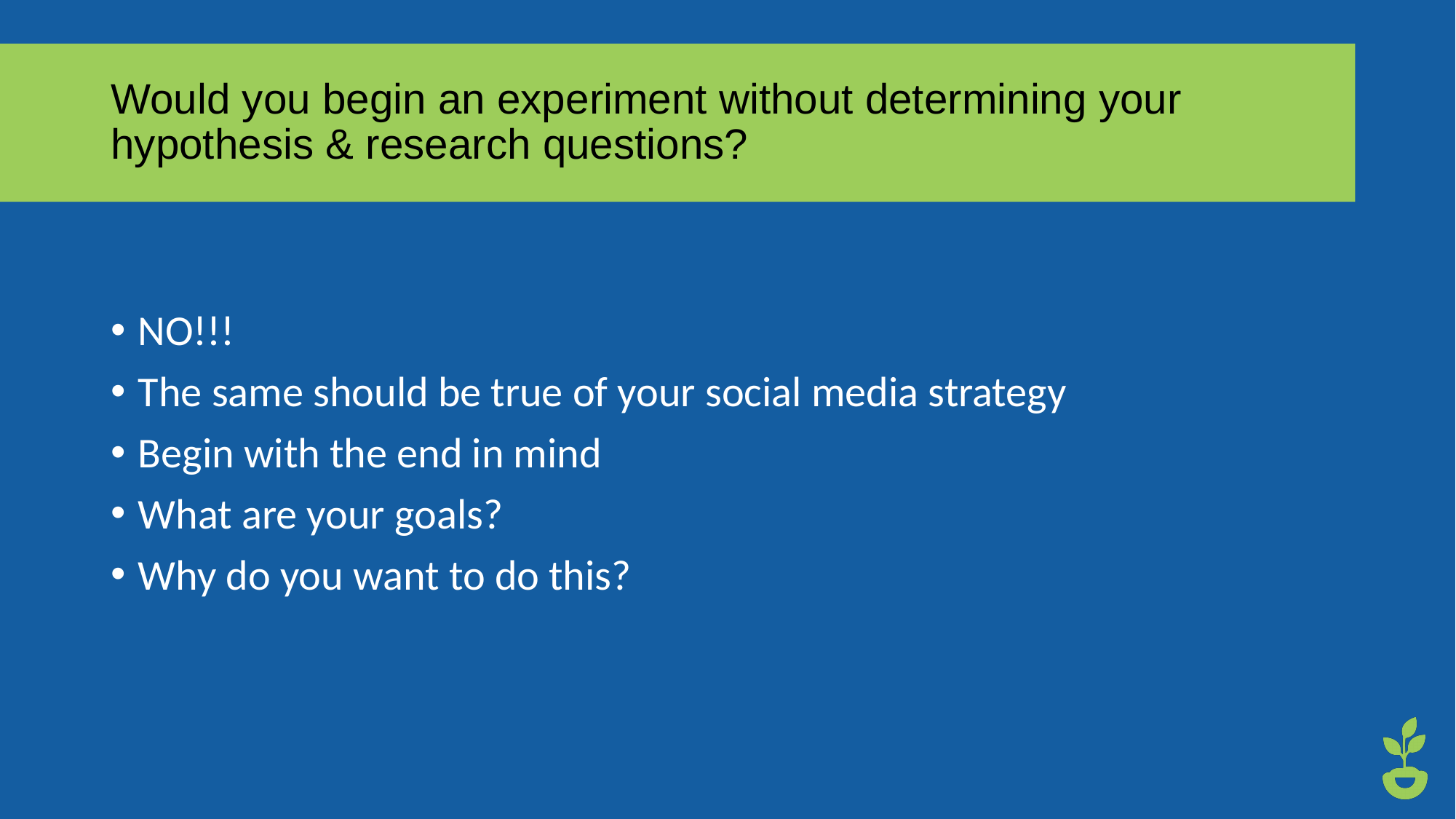

# Would you begin an experiment without determining your hypothesis & research questions?
NO!!!
The same should be true of your social media strategy
Begin with the end in mind
What are your goals?
Why do you want to do this?